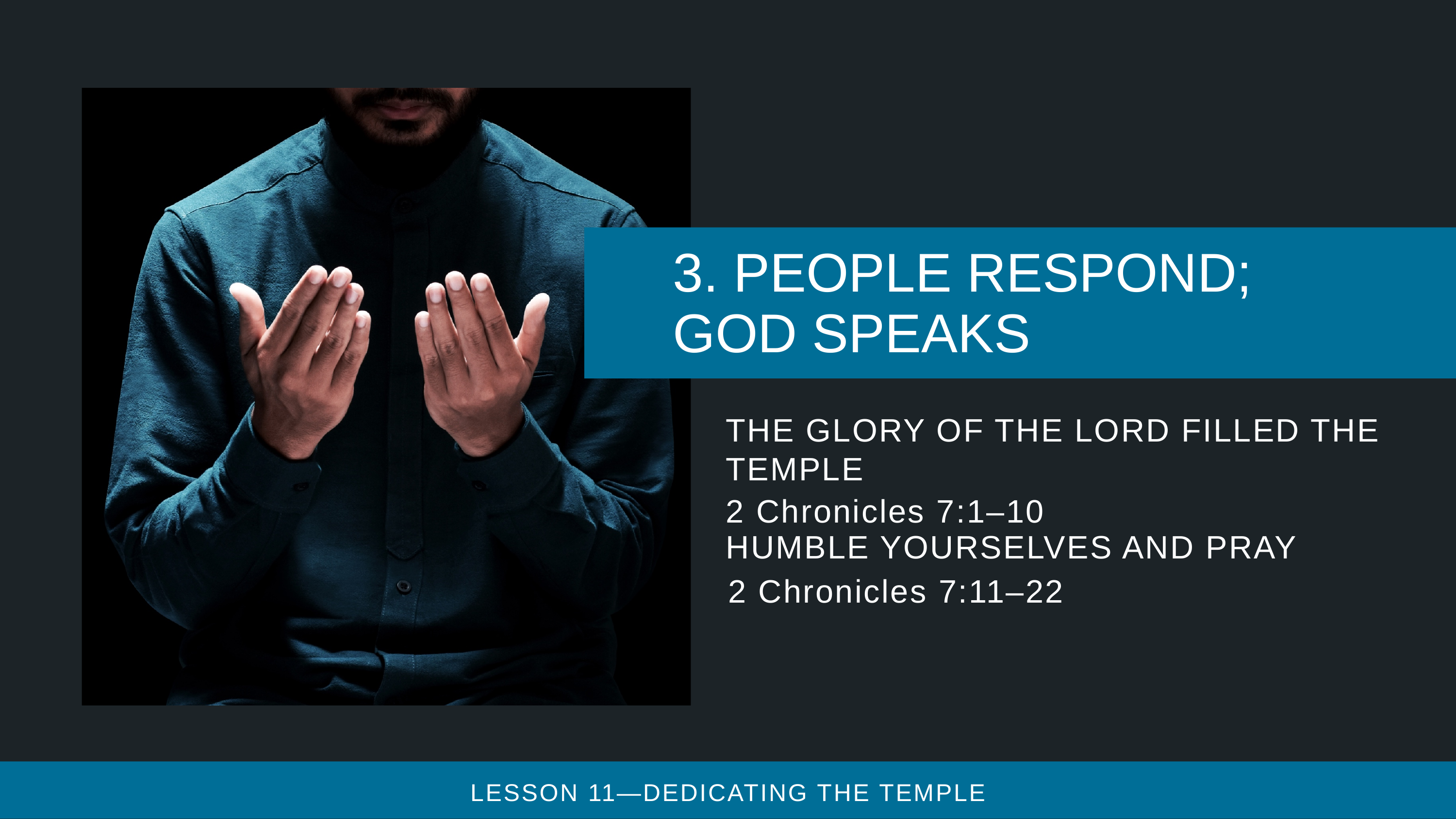

THE GLORY OF THE LORD FILLED THE TEMPLE
2 Chronicles 7:1–10
HUMBLE YOURSELVES AND PRAY
2 Chronicles 7:11–22